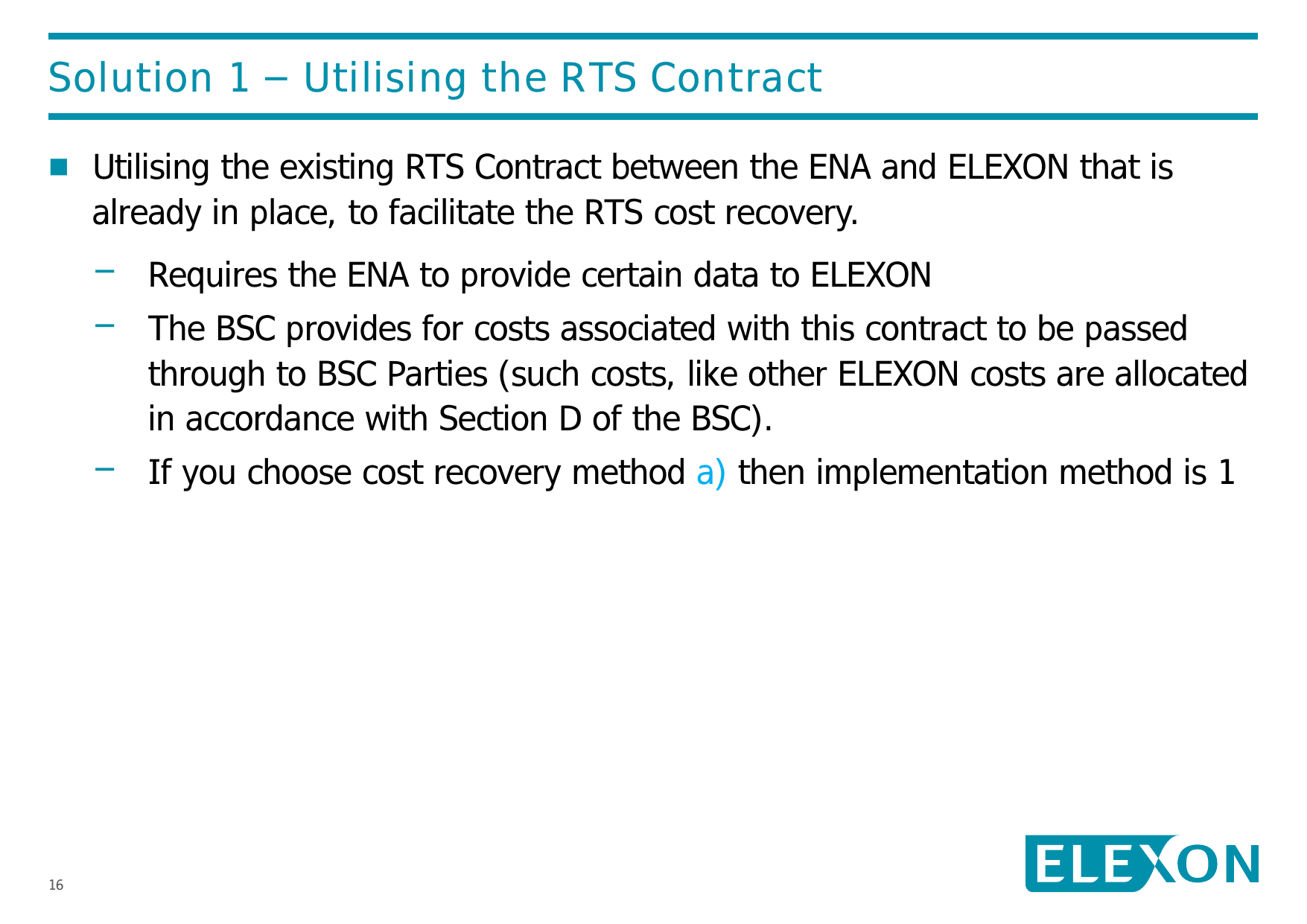

# Solution 1 – Utilising the RTS Contract
Utilising the existing RTS Contract between the ENA and ELEXON that is already in place, to facilitate the RTS cost recovery.
Requires the ENA to provide certain data to ELEXON
The BSC provides for costs associated with this contract to be passed through to BSC Parties (such costs, like other ELEXON costs are allocated in accordance with Section D of the BSC).
If you choose cost recovery method a) then implementation method is 1

16